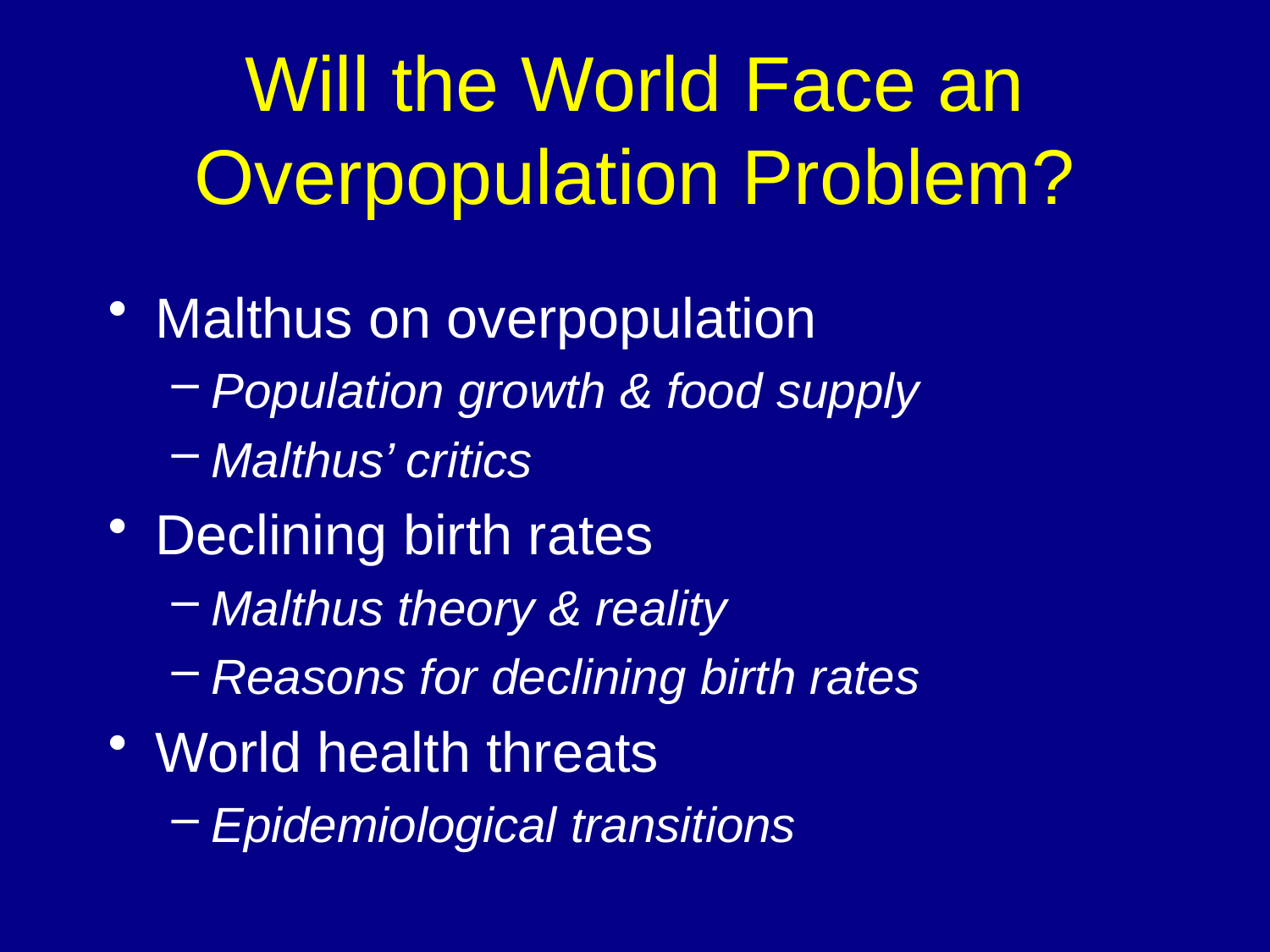

# Will the World Face an Overpopulation Problem?
Malthus on overpopulation
Population growth & food supply
Malthus’ critics
Declining birth rates
Malthus theory & reality
Reasons for declining birth rates
World health threats
Epidemiological transitions